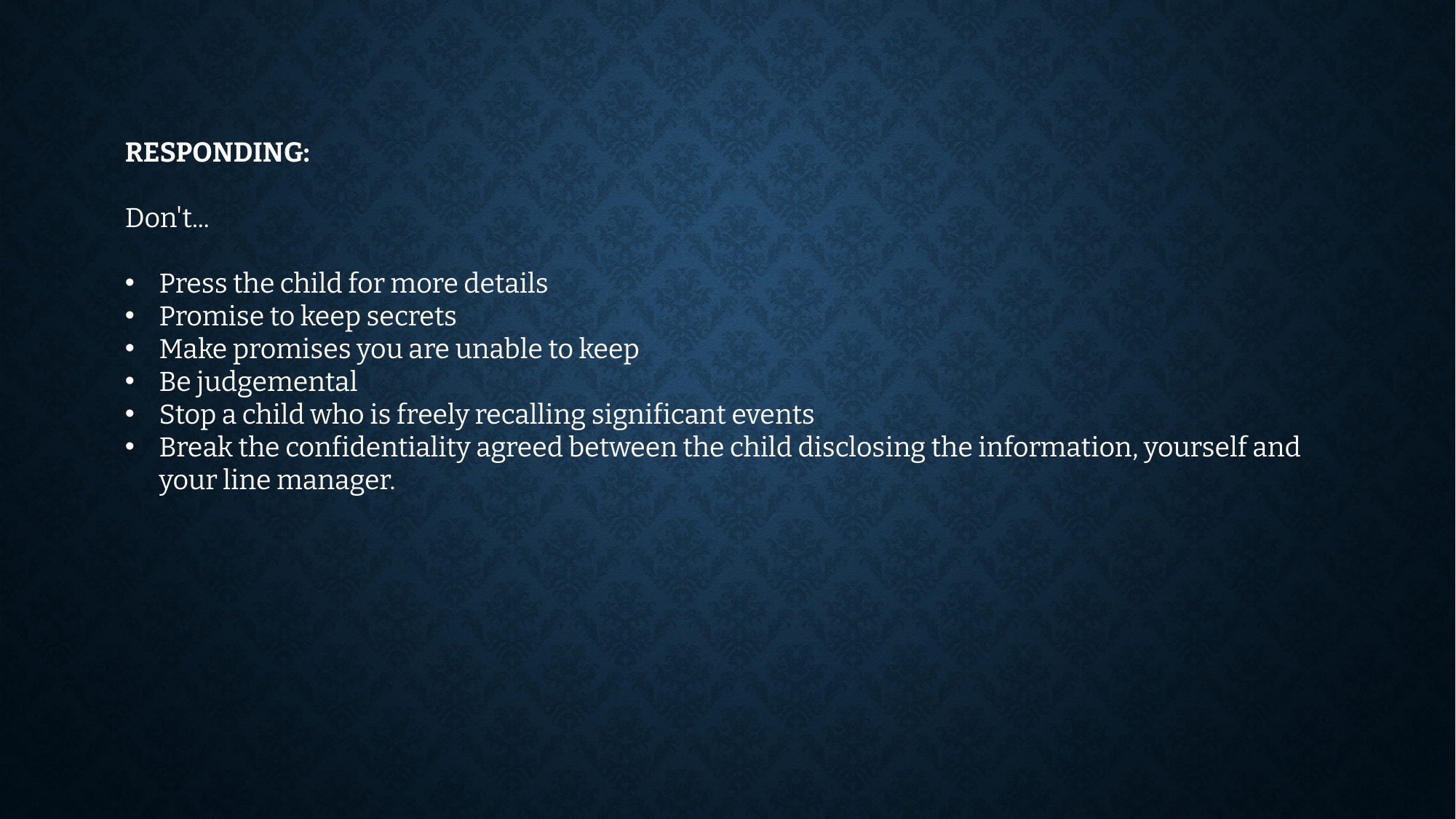

RESPONDING:

Don't...

Press the child for more details
Promise to keep secrets
Make promises you are unable to keep
Be judgemental
Stop a child who is freely recalling significant events
Break the confidentiality agreed between the child disclosing the information, yourself and your line manager.